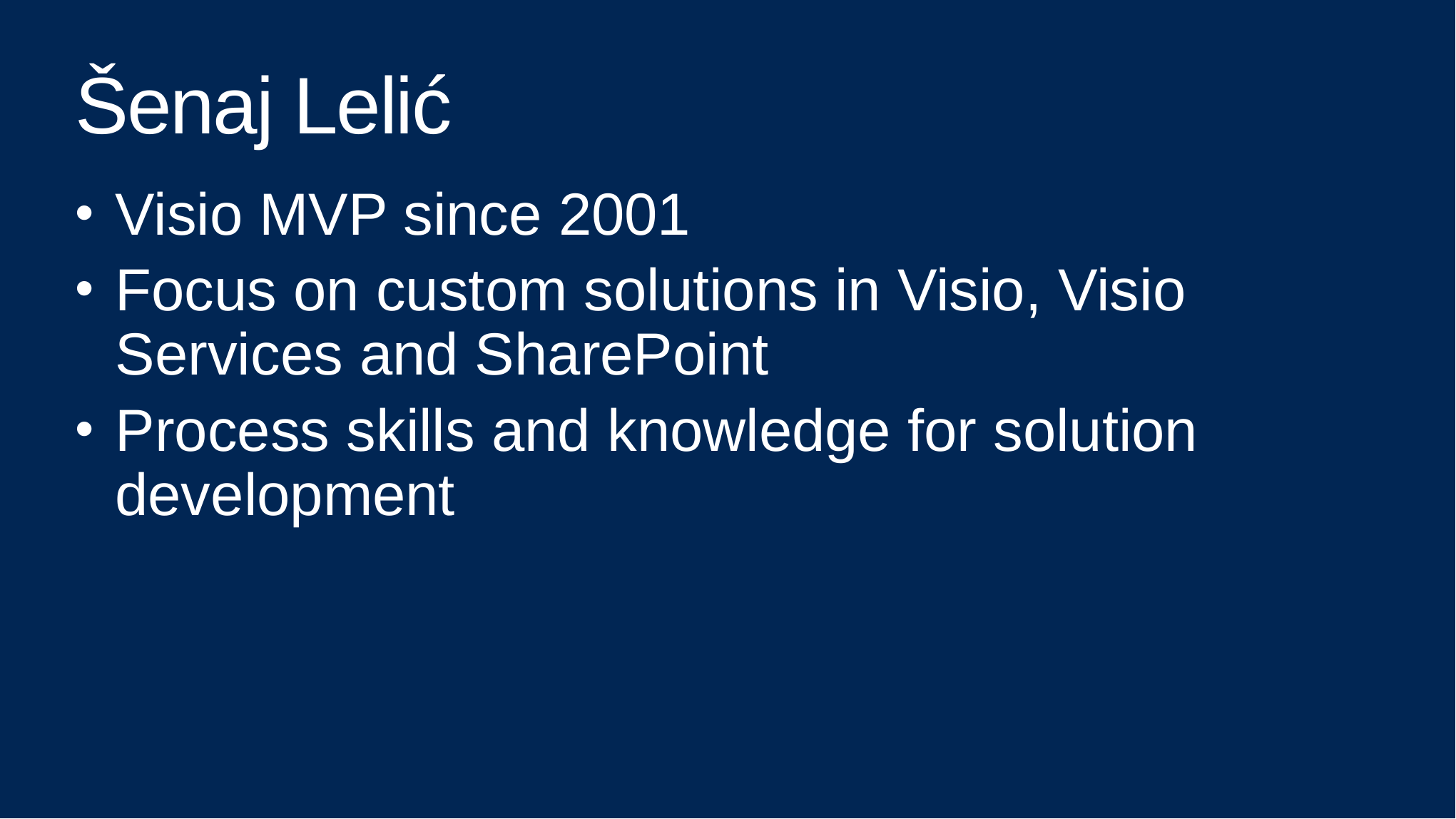

# Šenaj Lelić
Visio MVP since 2001
Focus on custom solutions in Visio, Visio Services and SharePoint
Process skills and knowledge for solution development